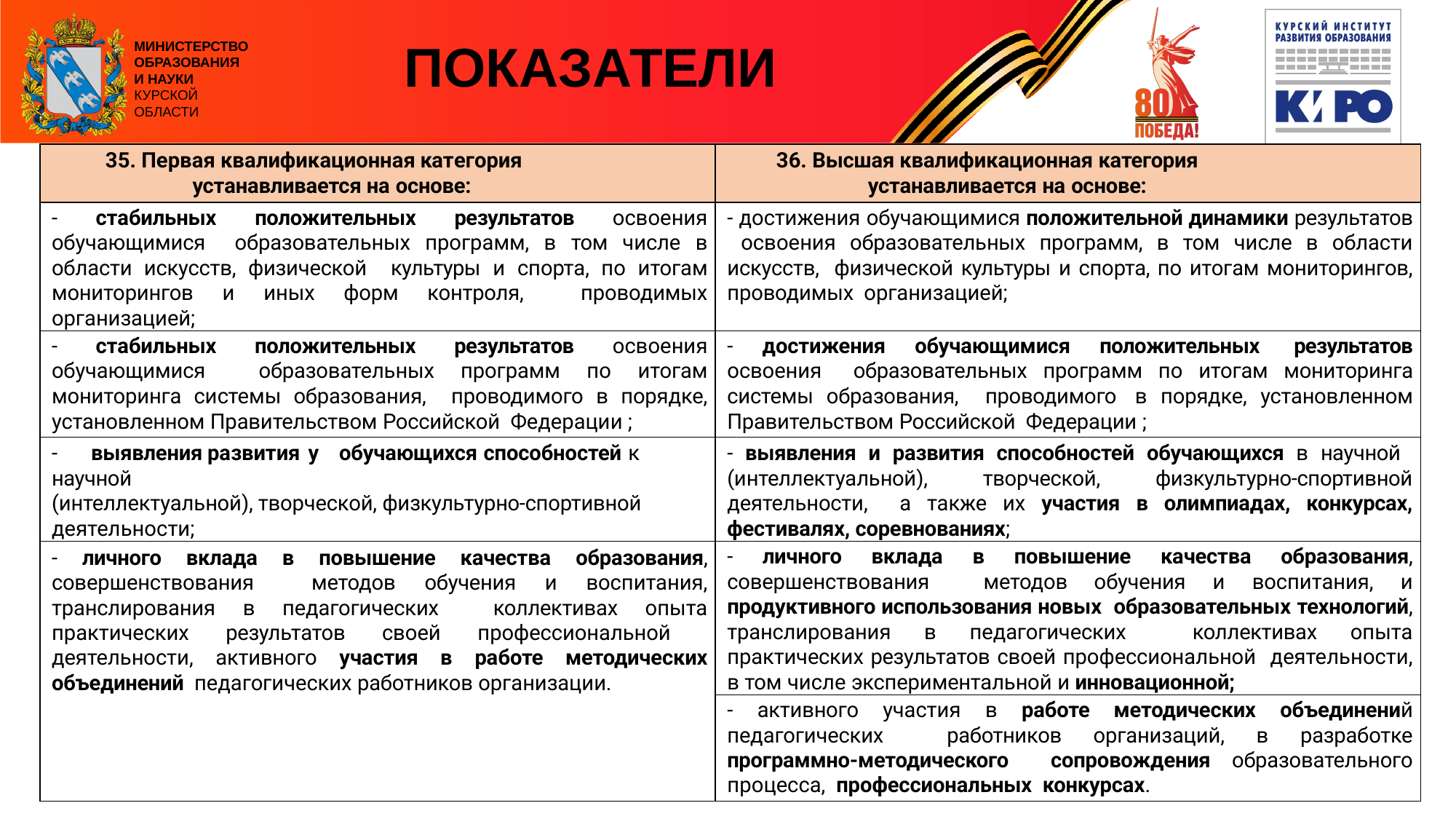

# ПОКАЗАТЕЛИ
| 35. Первая квалификационная категория устанавливается на основе: | 36. Высшая квалификационная категория устанавливается на основе: |
| --- | --- |
| - стабильных положительных результатов освоения обучающимися образовательных программ, в том числе в области искусств, физической культуры и спорта, по итогам мониторингов и иных форм контроля, проводимых организацией; | - достижения обучающимися положительной динамики результатов освоения образовательных программ, в том числе в области искусств, физической культуры и спорта, по итогам мониторингов, проводимых организацией; |
| - стабильных положительных результатов освоения обучающимися образовательных программ по итогам мониторинга системы образования, проводимого в порядке, установленном Правительством Российской Федерации ; | - достижения обучающимися положительных результатов освоения образовательных программ по итогам мониторинга системы образования, проводимого в порядке, установленном Правительством Российской Федерации ; |
| - выявления развития у обучающихся способностей к научной (интеллектуальной), творческой, физкультурно-спортивной деятельности; | - выявления и развития способностей обучающихся в научной (интеллектуальной), творческой, физкультурно-спортивной деятельности, а также их участия в олимпиадах, конкурсах, фестивалях, соревнованиях; |
| - личного вклада в повышение качества образования, совершенствования методов обучения и воспитания, транслирования в педагогических коллективах опыта практических результатов своей профессиональной деятельности, активного участия в работе методических объединений педагогических работников организации. | - личного вклада в повышение качества образования, совершенствования методов обучения и воспитания, и продуктивного использования новых образовательных технологий, транслирования в педагогических коллективах опыта практических результатов своей профессиональной деятельности, в том числе экспериментальной и инновационной; |
|  | - активного участия в работе методических объединений педагогических работников организаций, в разработке программно-методического сопровождения образовательного процесса, профессиональных конкурсах. |